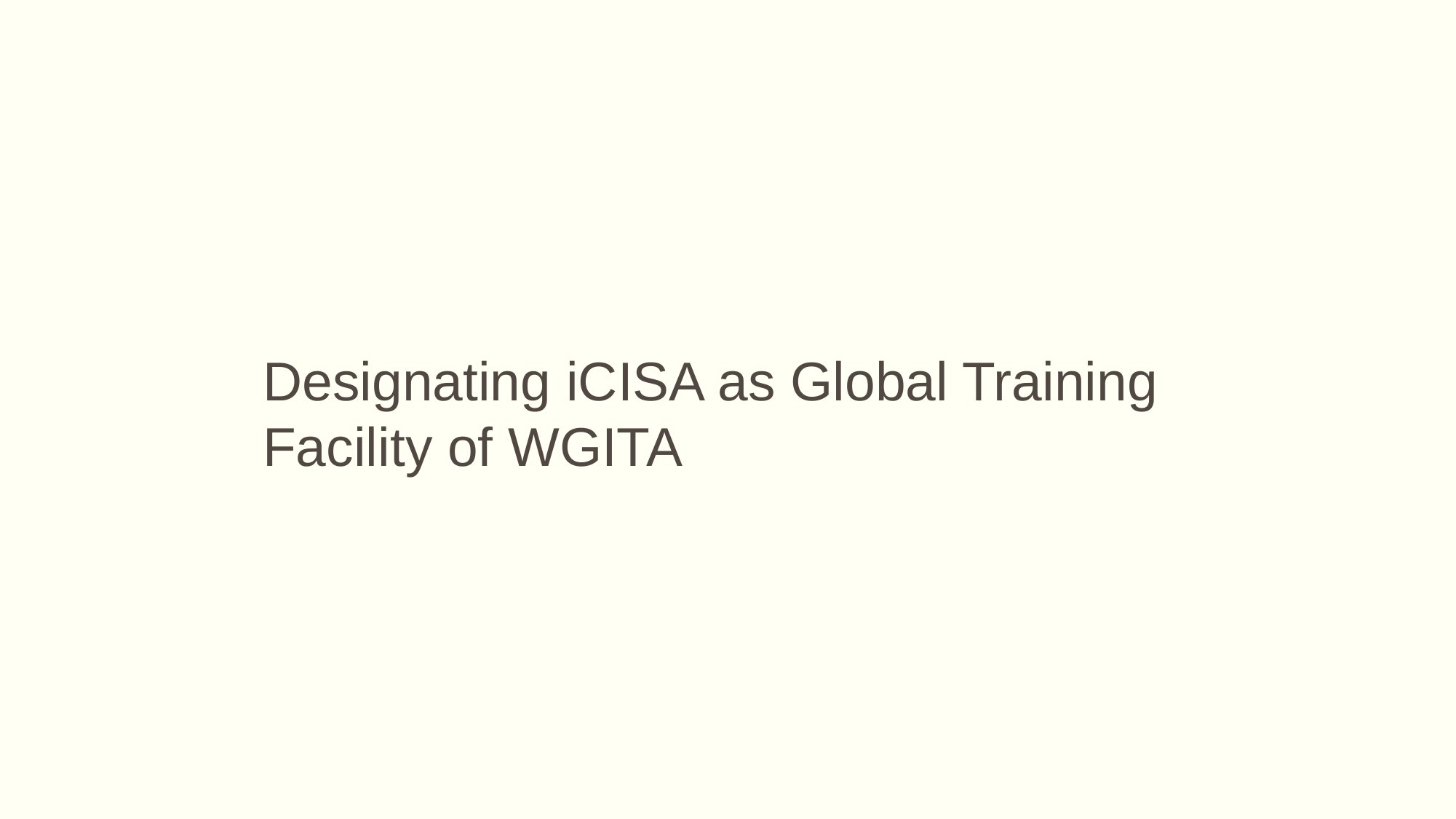

Designating iCISA as Global Training Facility of WGITA